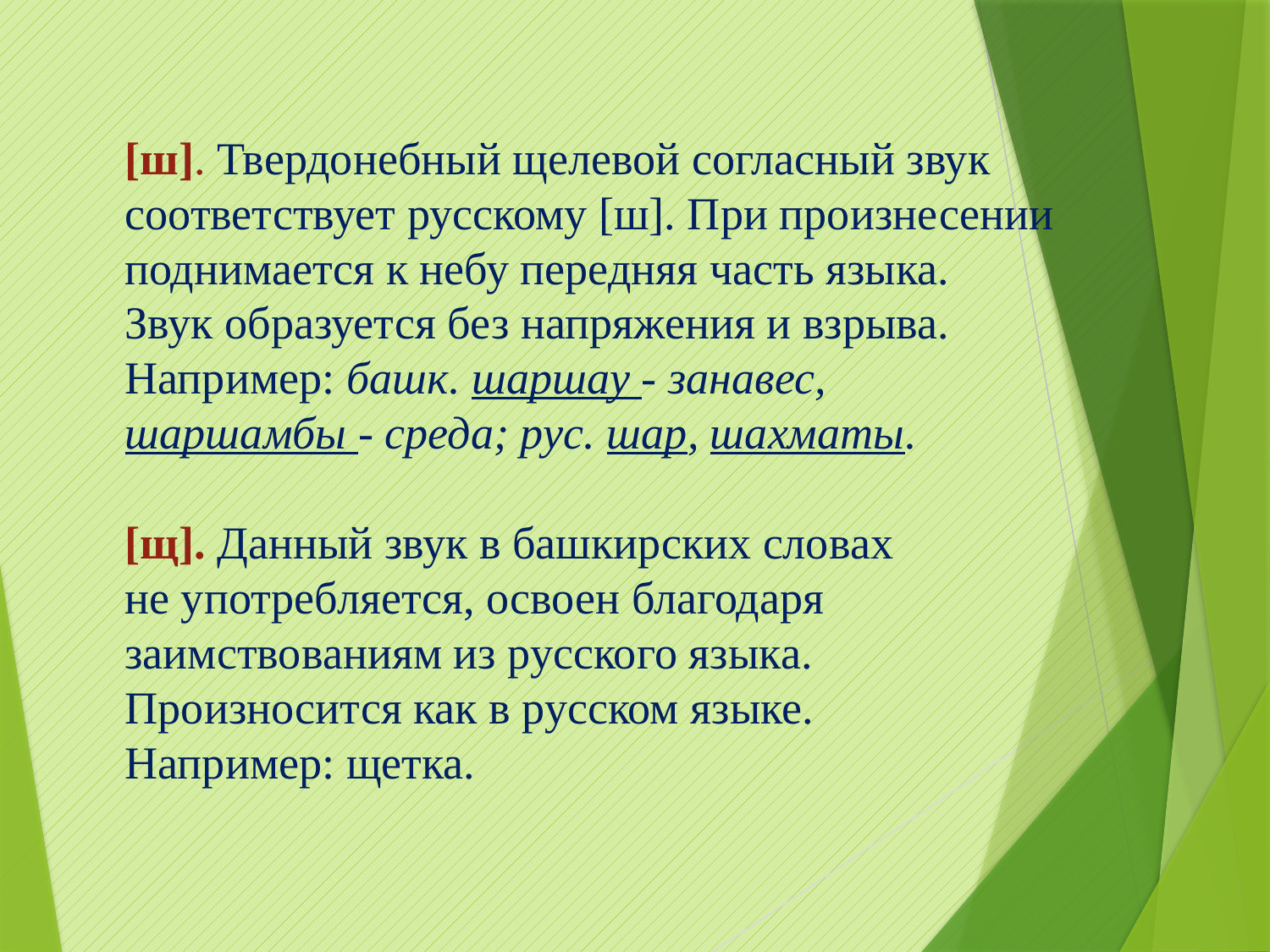

[ш]. Твердонебный щелевой согласный звук соответствует русскому [ш]. При произнесении поднимается к небу передняя часть языка.
Звук образуется без напряжения и взрыва. Например: башк. шаршау - занавес,
шаршамбы - среда; рус. шар, шахматы.
[щ]. Данный звук в башкирских словах
не употребляется, освоен благодаря заимствованиям из русского языка. Произносится как в русском языке.
Например: щетка.